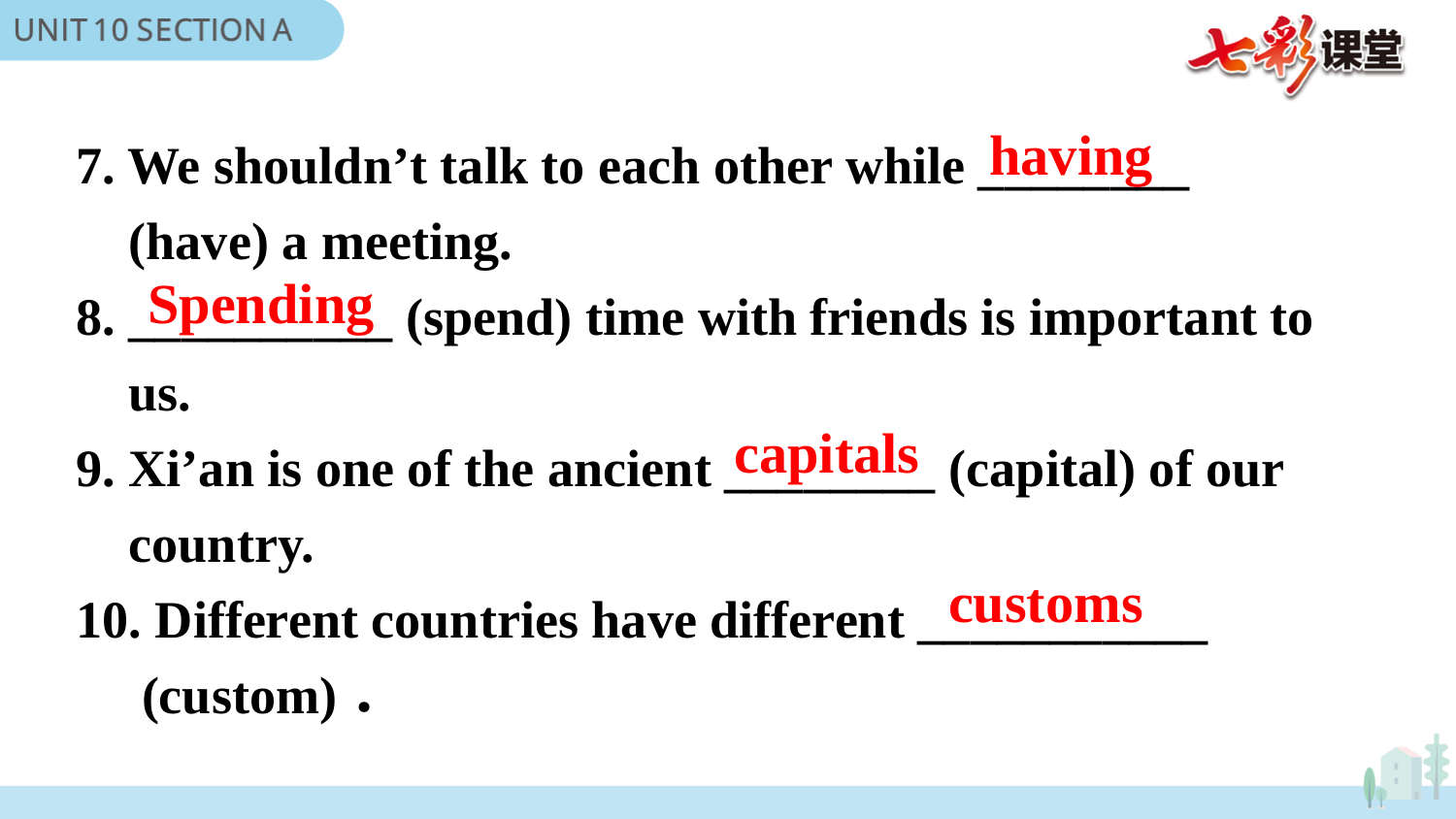

7. We shouldn’t talk to each other while ________
    (have) a meeting.
8. __________ (spend) time with friends is important to
    us.
9. Xi’an is one of the ancient ________ (capital) of our
    country.
10. Different countries have different ___________
     (custom)．
having
Spending
capitals
customs